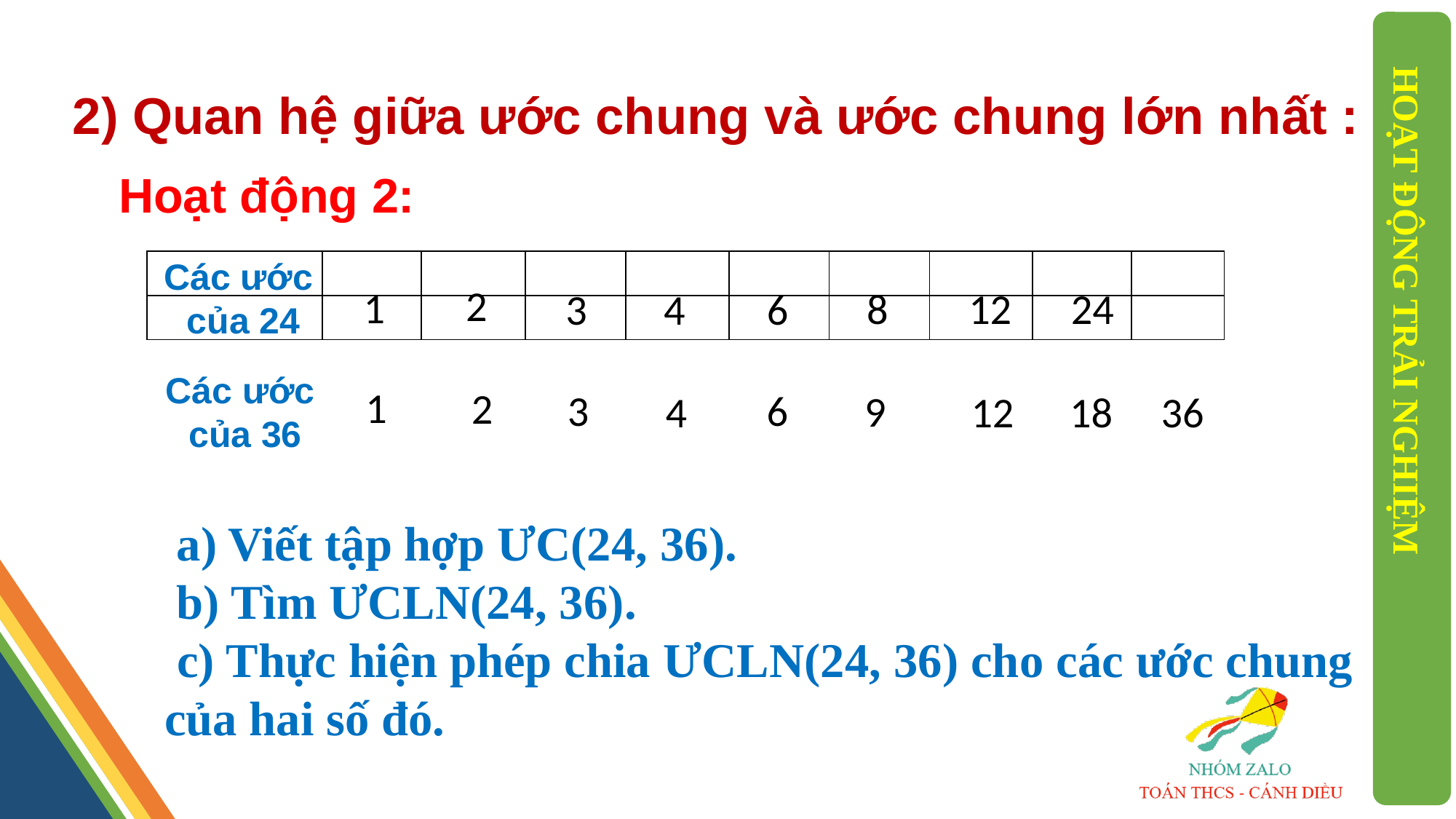

2) Quan hệ giữa ước chung và ước chung lớn nhất :
    Hoạt động 2:
Các ước
của 24

|  |  |  |  |  |  |  |  |  |  |
| --- | --- | --- | --- | --- | --- | --- | --- | --- | --- |
|  |  |  |  |  |  |  |  |  |  |
2
1
12
8
24
6
3
4
Các ước
 của 36

1
2
3
6
9
36
4
18
12

HOẠT ĐỘNG TRẢI NGHIỆM
 a) Viết tập hợp ƯC(24, 36).
 b) Tìm ƯCLN(24, 36).
 c) Thực hiện phép chia ƯCLN(24, 36) cho các ước chung của hai số đó.